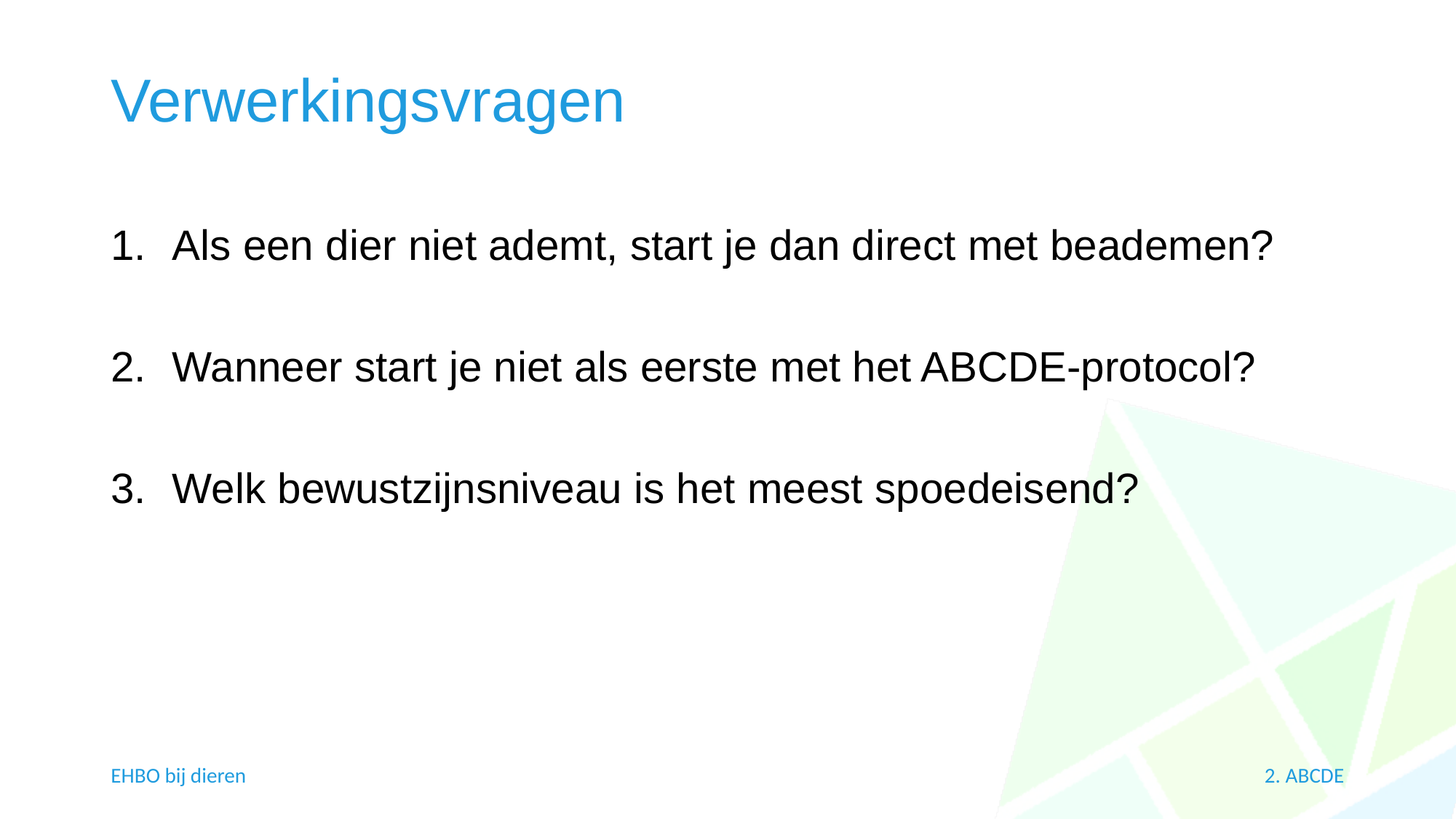

# Verwerkingsvragen
Als een dier niet ademt, start je dan direct met beademen?

Wanneer start je niet als eerste met het ABCDE-protocol?

Welk bewustzijnsniveau is het meest spoedeisend?

EHBO bij dieren
2. ABCDE